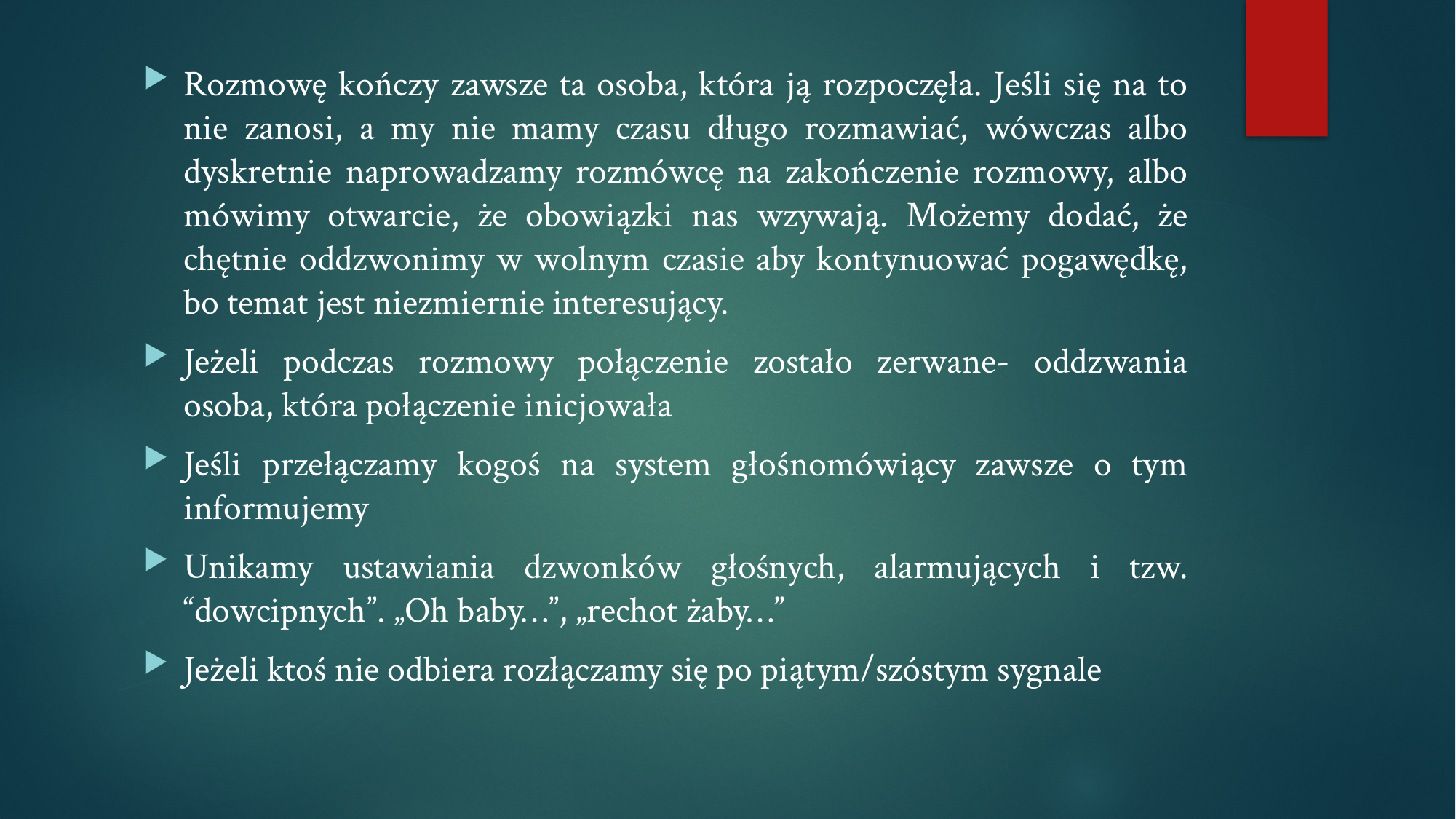

#
Rozmowę kończy zawsze ta osoba, która ją rozpoczęła. Jeśli się na to nie zanosi, a my nie mamy czasu długo rozmawiać, wówczas albo dyskretnie naprowadzamy rozmówcę na zakończenie rozmowy, albo mówimy otwarcie, że obowiązki nas wzywają. Możemy dodać, że chętnie oddzwonimy w wolnym czasie aby kontynuować pogawędkę, bo temat jest niezmiernie interesujący.
Jeżeli podczas rozmowy połączenie zostało zerwane- oddzwania osoba, która połączenie inicjowała
Jeśli przełączamy kogoś na system głośnomówiący zawsze o tym informujemy
Unikamy ustawiania dzwonków głośnych, alarmujących i tzw. “dowcipnych”. „Oh baby…”, „rechot żaby…”
Jeżeli ktoś nie odbiera rozłączamy się po piątym/szóstym sygnale